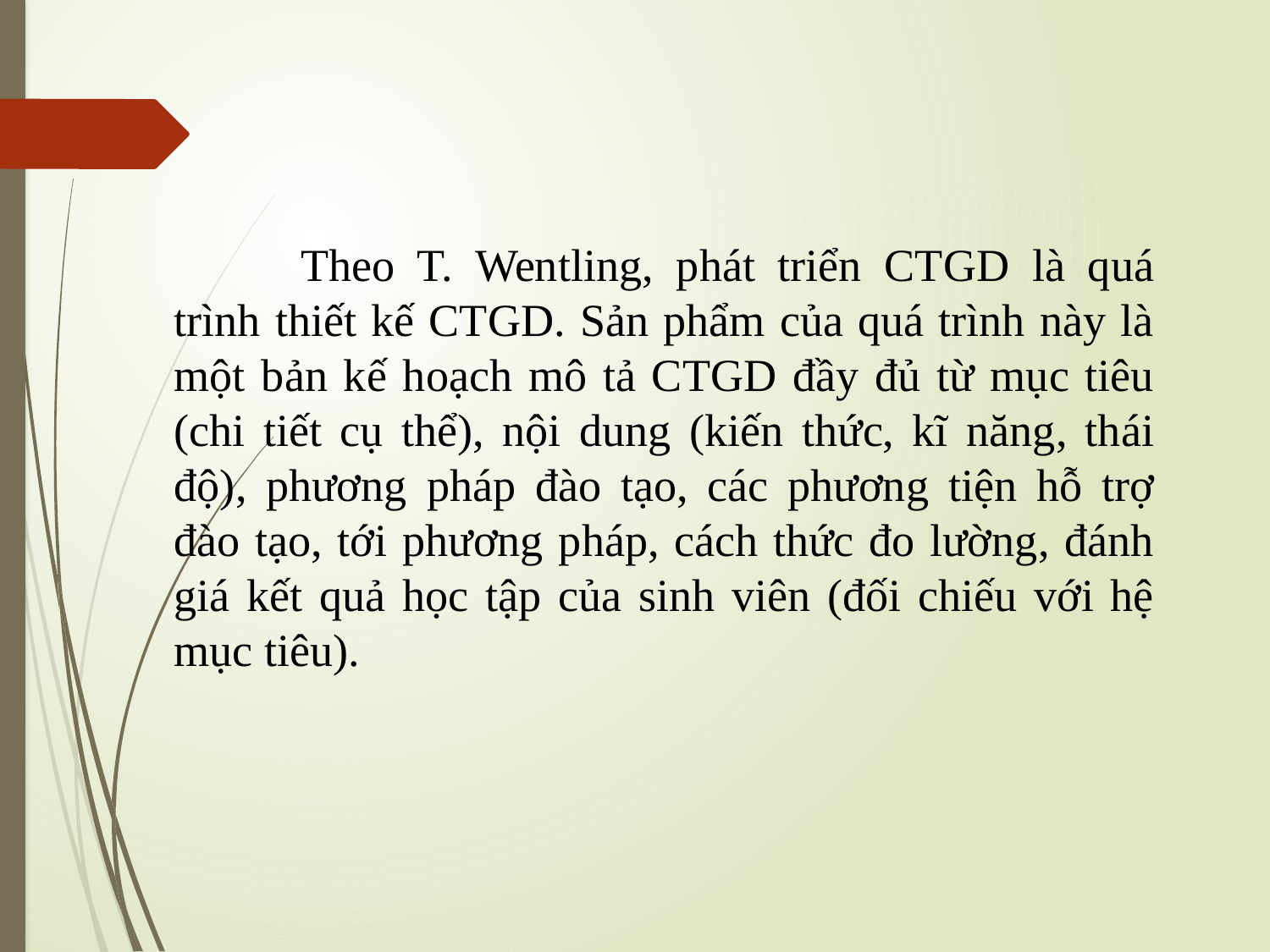

Theo T. Wentling, phát triển CTGD là quá trình thiết kế CTGD. Sản phẩm của quá trình này là một bản kế hoạch mô tả CTGD đầy đủ từ mục tiêu (chi tiết cụ thể), nội dung (kiến thức, kĩ năng, thái độ), phương pháp đào tạo, các phương tiện hỗ trợ đào tạo, tới phương pháp, cách thức đo lường, đánh giá kết quả học tập của sinh viên (đối chiếu với hệ mục tiêu).